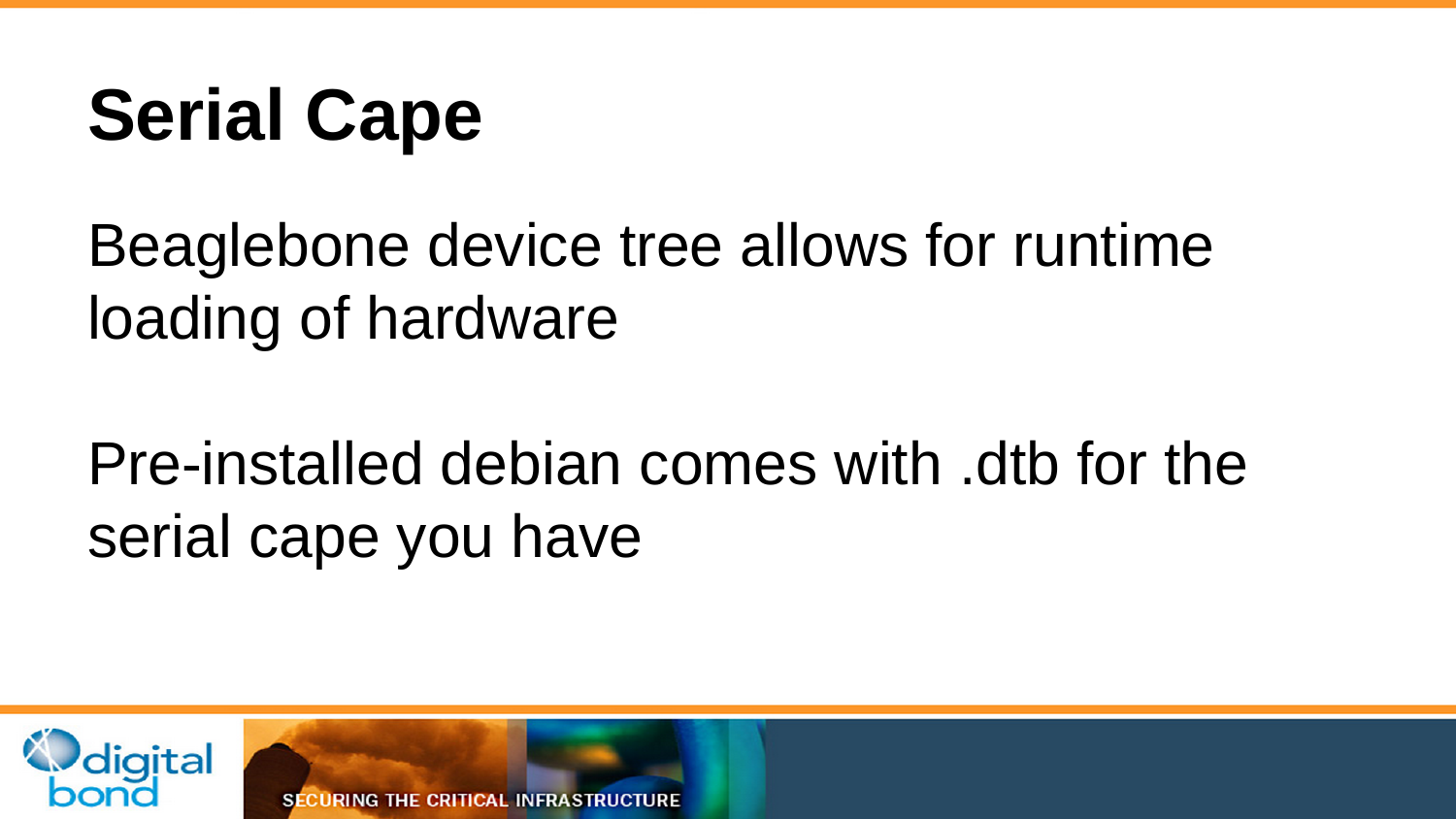

# Serial Cape
Beaglebone device tree allows for runtime loading of hardware

Pre-installed debian comes with .dtb for the serial cape you have